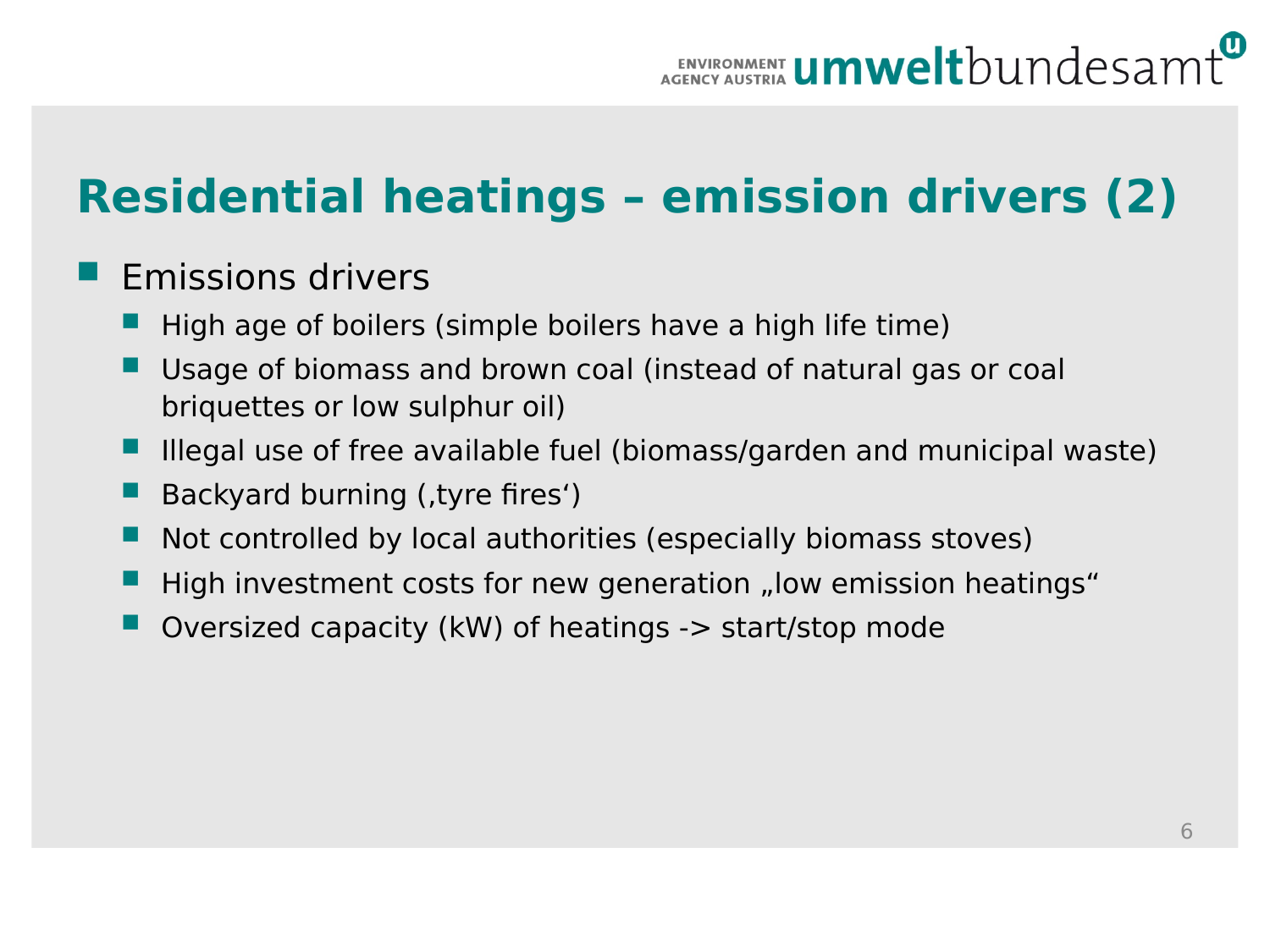

# Residential heatings – emission drivers (2)
Emissions drivers
High age of boilers (simple boilers have a high life time)
Usage of biomass and brown coal (instead of natural gas or coal briquettes or low sulphur oil)
Illegal use of free available fuel (biomass/garden and municipal waste)
Backyard burning (‚tyre fires‘)
Not controlled by local authorities (especially biomass stoves)
High investment costs for new generation „low emission heatings“
Oversized capacity (kW) of heatings -> start/stop mode

6